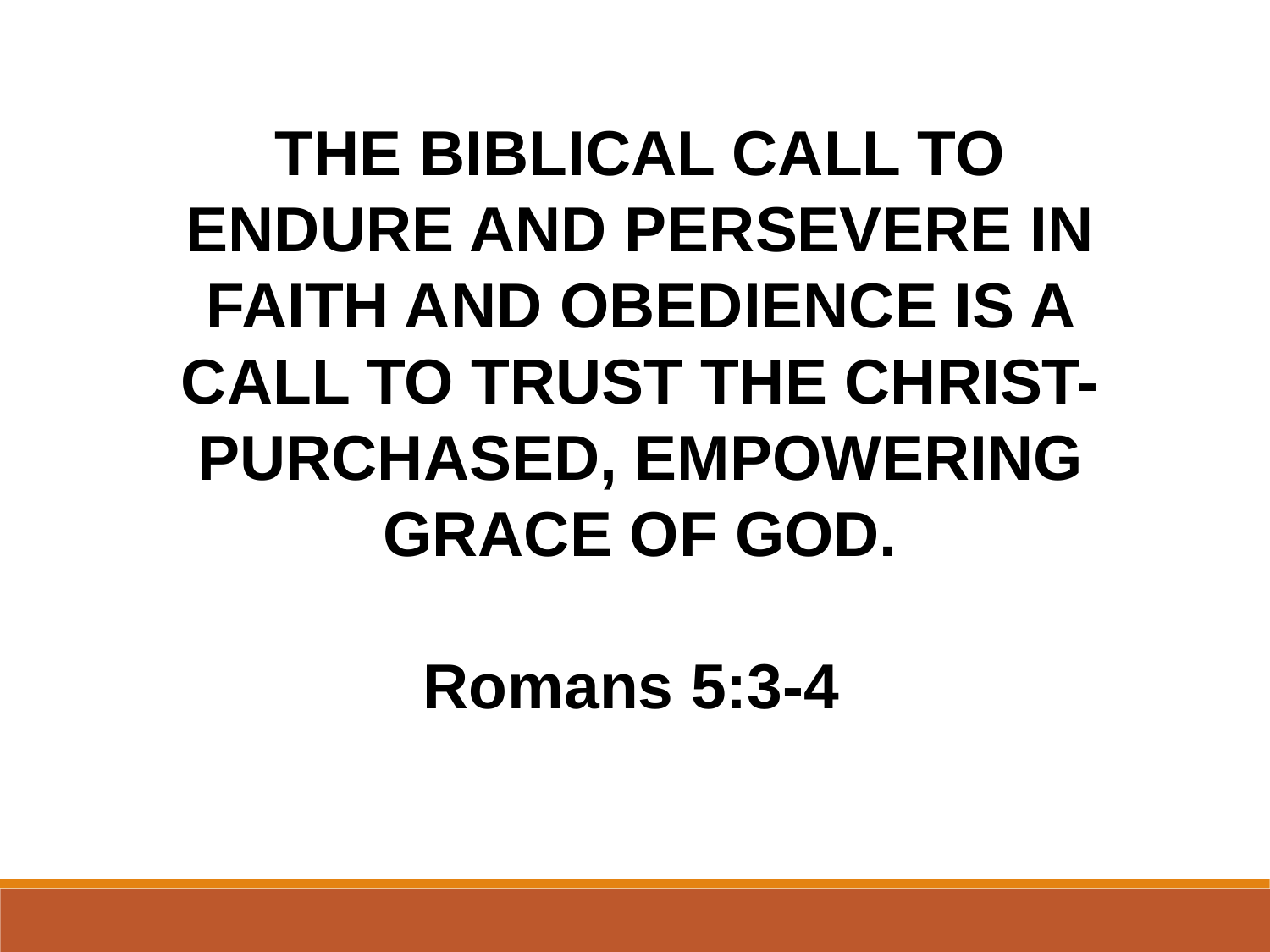

THE BIBLICAL CALL TO ENDURE AND PERSEVERE IN FAITH AND OBEDIENCE IS A CALL TO TRUST THE CHRIST-PURCHASED, EMPOWERING GRACE OF GOD.

Romans 5:3-4